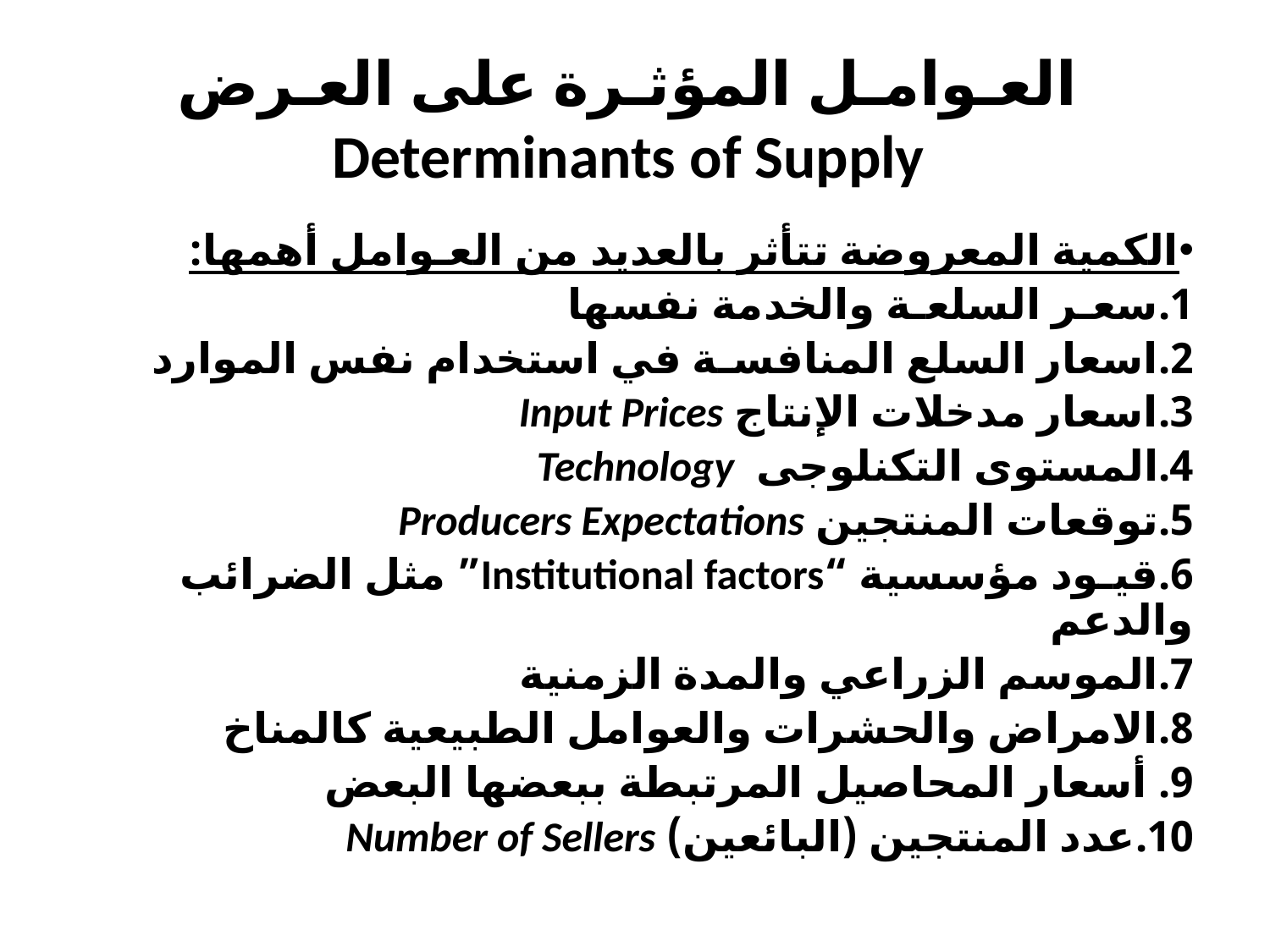

# العـوامـل المؤثـرة على العـرض Determinants of Supply
الكمية المعروضة تتأثر بالعديد من العـوامل أهمها:
سعـر السلعـة والخدمة نفسها
اسعار السلع المنافسـة في استخدام نفس الموارد
اسعار مدخلات الإنتاج Input Prices
المستوى التكنلوجى  Technology
توقعات المنتجين Producers Expectations
قيـود مؤسسية “Institutional factors” مثل الضرائب والدعم
الموسم الزراعي والمدة الزمنية
الامراض والحشرات والعوامل الطبيعية كالمناخ
 أسعار المحاصيل المرتبطة ببعضها البعض
عدد المنتجين (البائعين) Number of Sellers